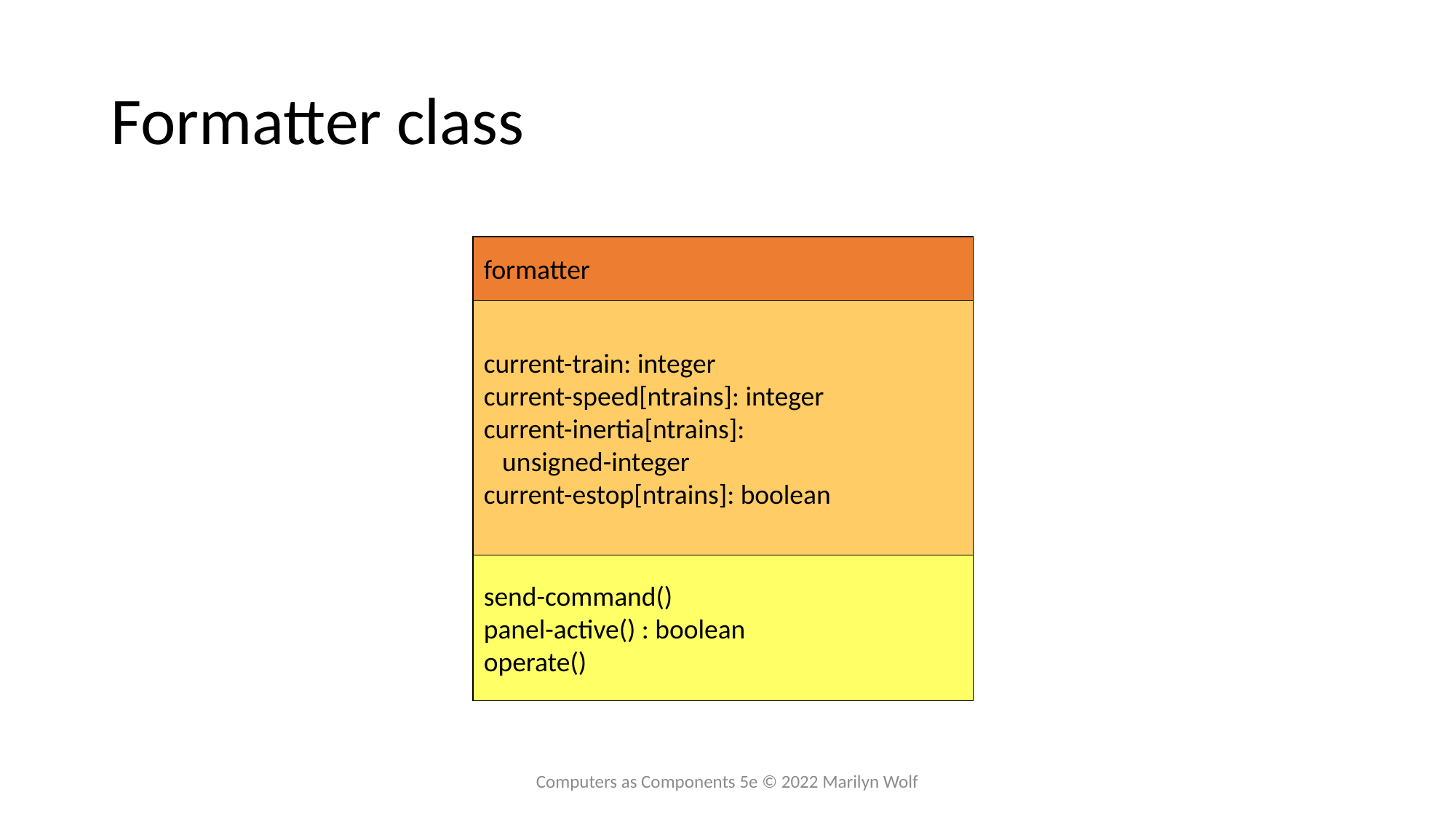

# Formatter class
formatter
current-train: integer
current-speed[ntrains]: integer
current-inertia[ntrains]:
   unsigned-integer
current-estop[ntrains]: boolean
send-command()
panel-active() : boolean
operate()
Computers as Components 5e © 2022 Marilyn Wolf